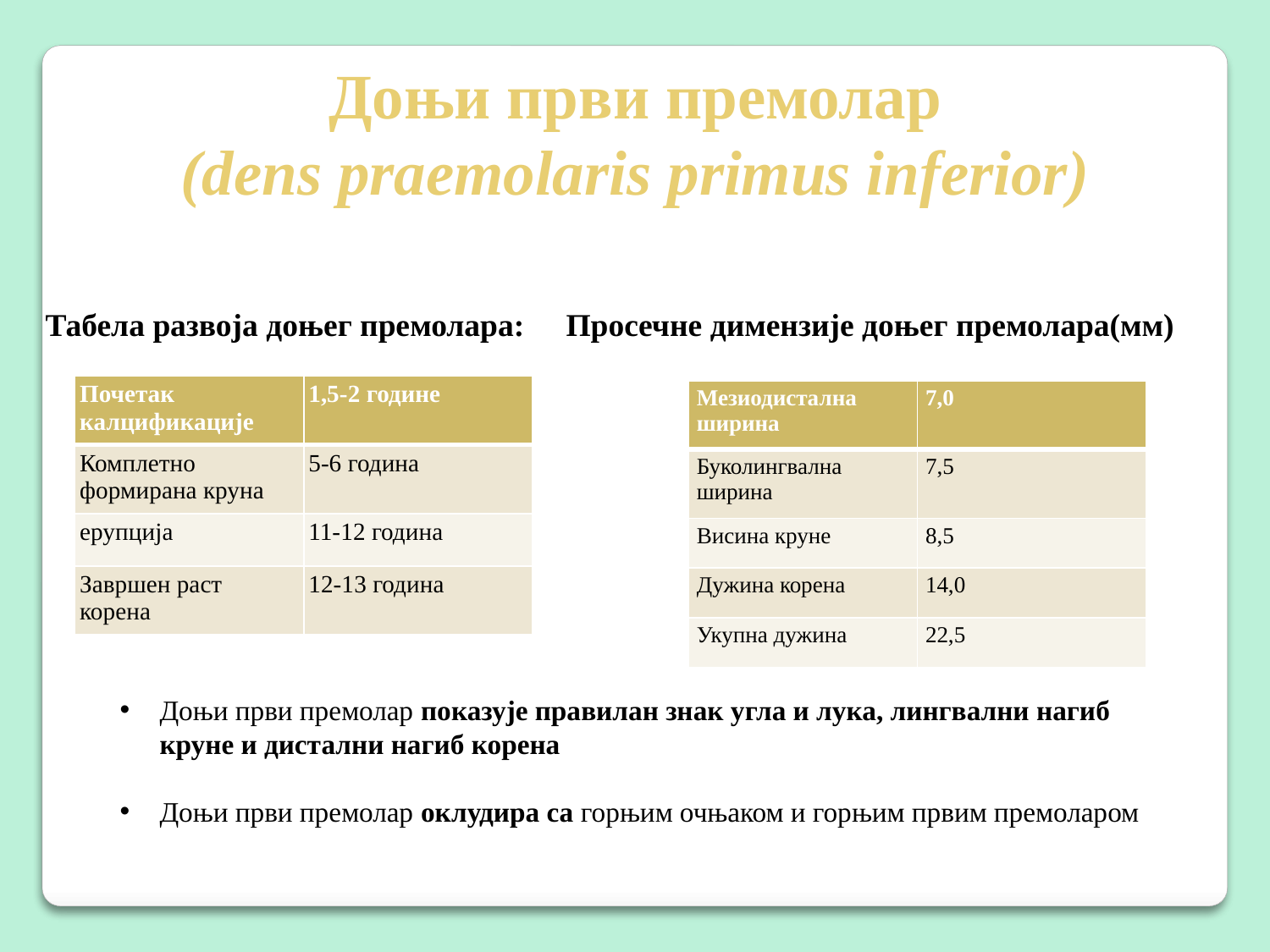

# Доњи први премолар (dens praemolaris primus inferior)
Табела развоја доњег премолара:
Просечне димензије доњег премолара(мм)
| Почетак калцификације | 1,5-2 године |
| --- | --- |
| Комплетно формирана круна | 5-6 година |
| ерупција | 11-12 година |
| Завршен раст корена | 12-13 година |
| Мезиодистална ширина | 7,0 |
| --- | --- |
| Буколингвална ширина | 7,5 |
| Висина круне | 8,5 |
| Дужина корена | 14,0 |
| Укупна дужина | 22,5 |
Доњи први премолар показује правилан знак угла и лука, лингвални нагиб круне и дистални нагиб корена

Доњи први премолар оклудира са горњим очњаком и горњим првим премоларом